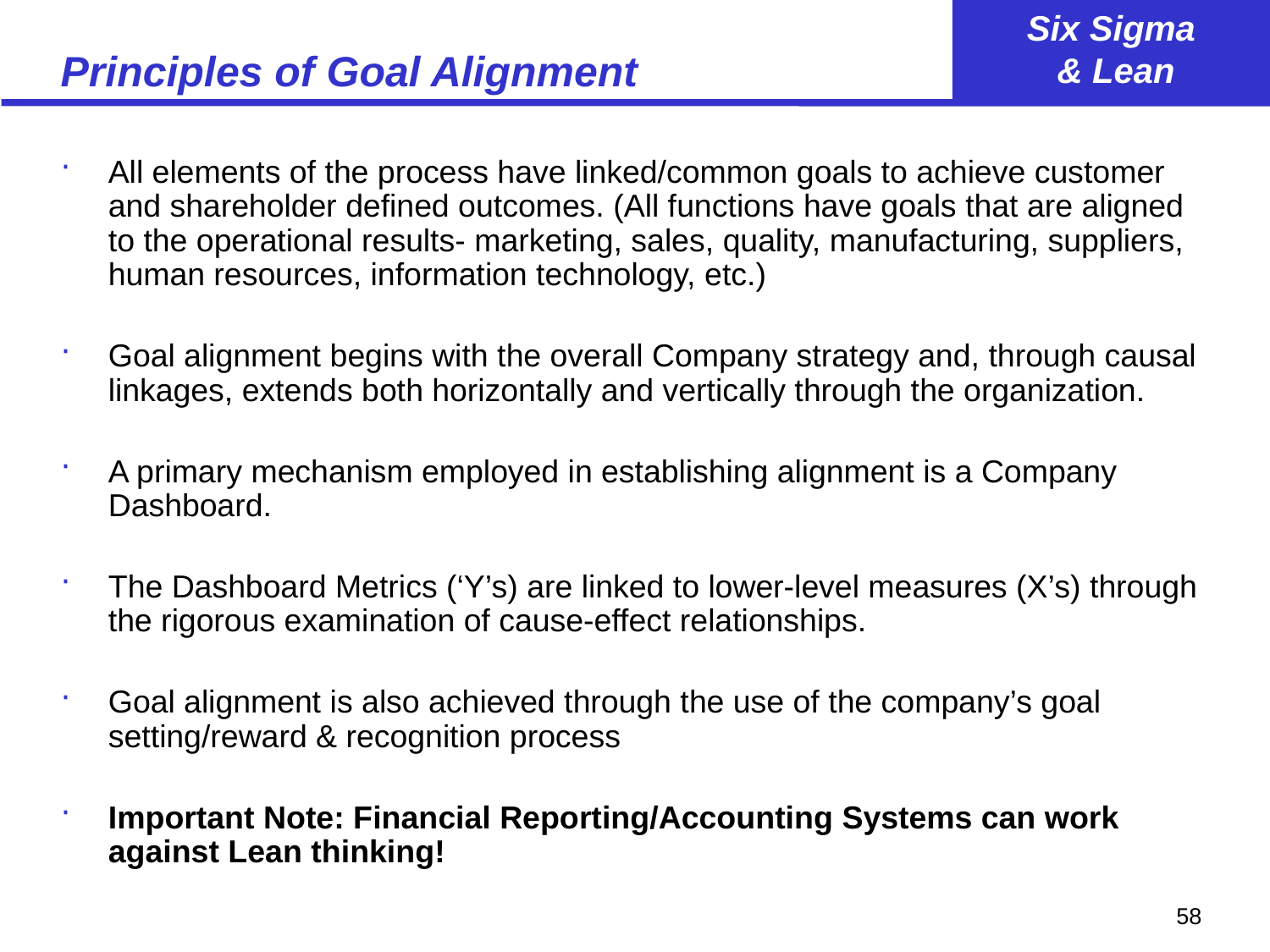

# Principles of Goal Alignment
All elements of the process have linked/common goals to achieve customer and shareholder defined outcomes. (All functions have goals that are aligned to the operational results- marketing, sales, quality, manufacturing, suppliers, human resources, information technology, etc.)

Goal alignment begins with the overall Company strategy and, through causal linkages, extends both horizontally and vertically through the organization.

A primary mechanism employed in establishing alignment is a Company Dashboard.

The Dashboard Metrics (‘Y’s) are linked to lower-level measures (X’s) through the rigorous examination of cause-effect relationships.

Goal alignment is also achieved through the use of the company’s goal setting/reward & recognition process

Important Note: Financial Reporting/Accounting Systems can work against Lean thinking!